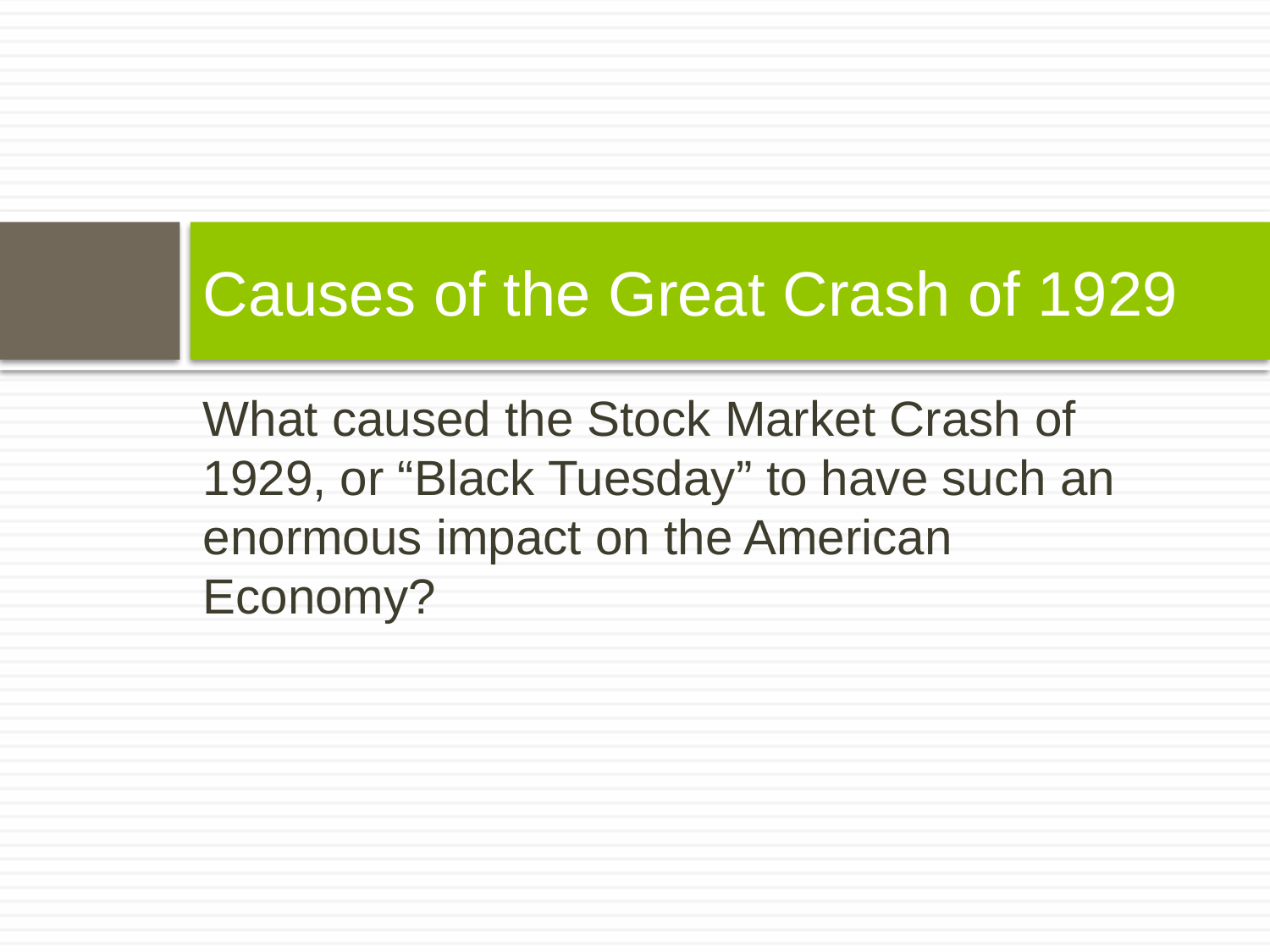

# Causes of the Great Crash of 1929
What caused the Stock Market Crash of 1929, or “Black Tuesday” to have such an enormous impact on the American Economy?